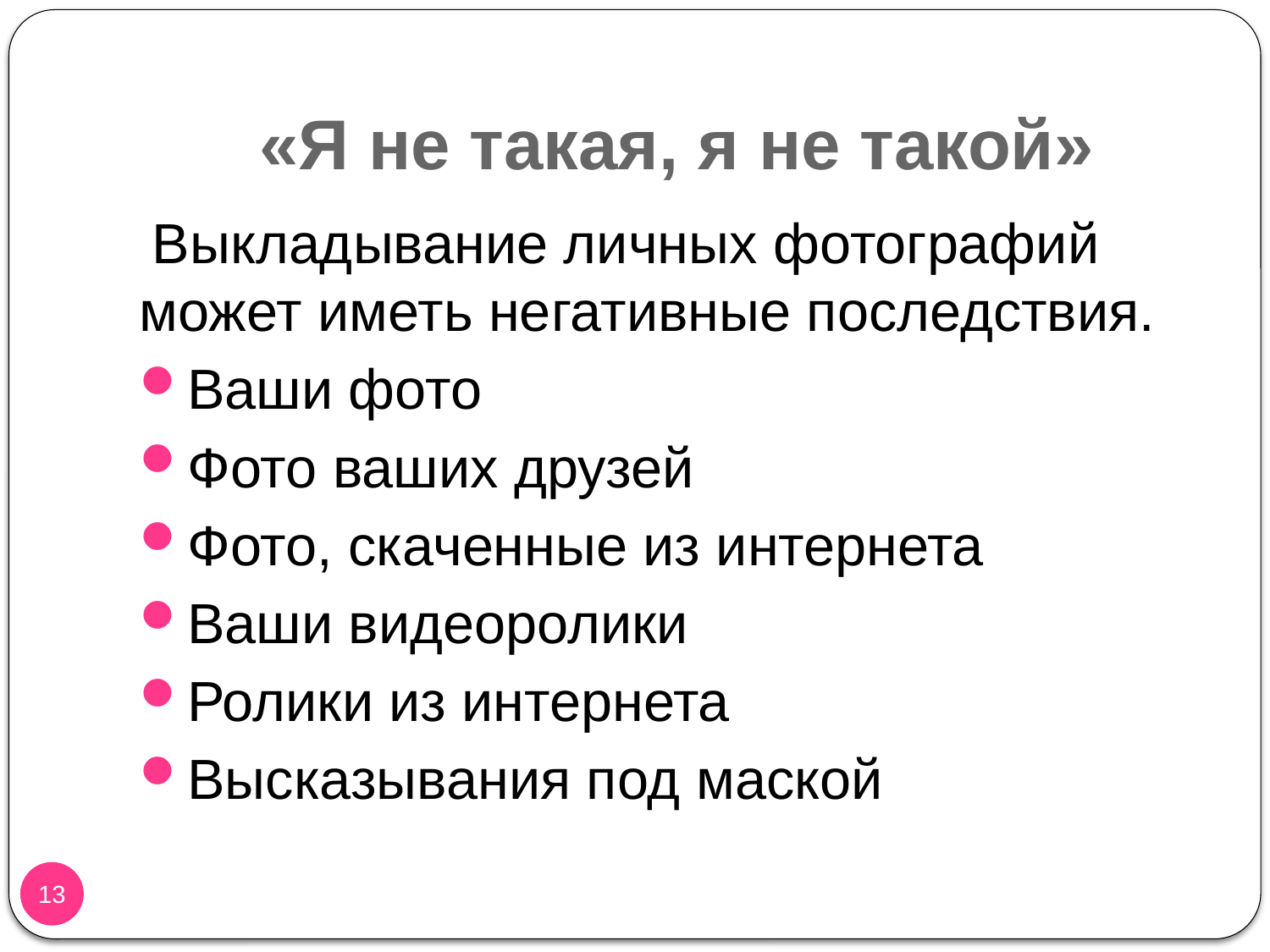

# «Я не такая, я не такой»
 Выкладывание личных фотографий может иметь негативные последствия.
Ваши фото
Фото ваших друзей
Фото, скаченные из интернета
Ваши видеоролики
Ролики из интернета
Высказывания под маской

13